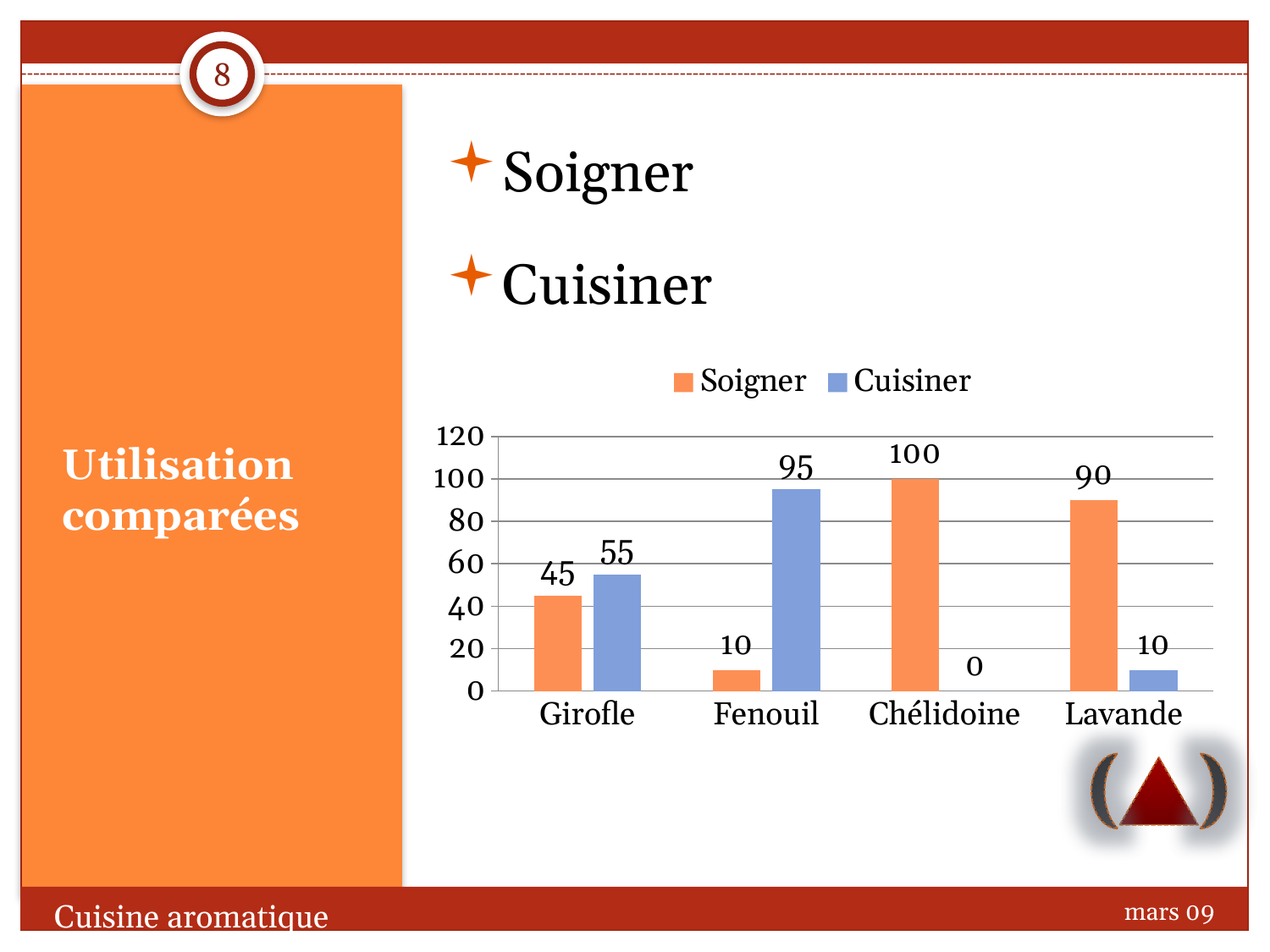

8
Soigner
Cuisiner

### Chart

| Category | Soigner | Cuisiner |
|---|---|---|
| Girofle | 45.0 | 55.0 |
| Fenouil | 10.0 | 95.0 |
| Chélidoine | 100.0 | 0.0 |
| Lavande | 90.0 | 10.0 |
# Utilisation
comparées
mars 09
Cuisine aromatique